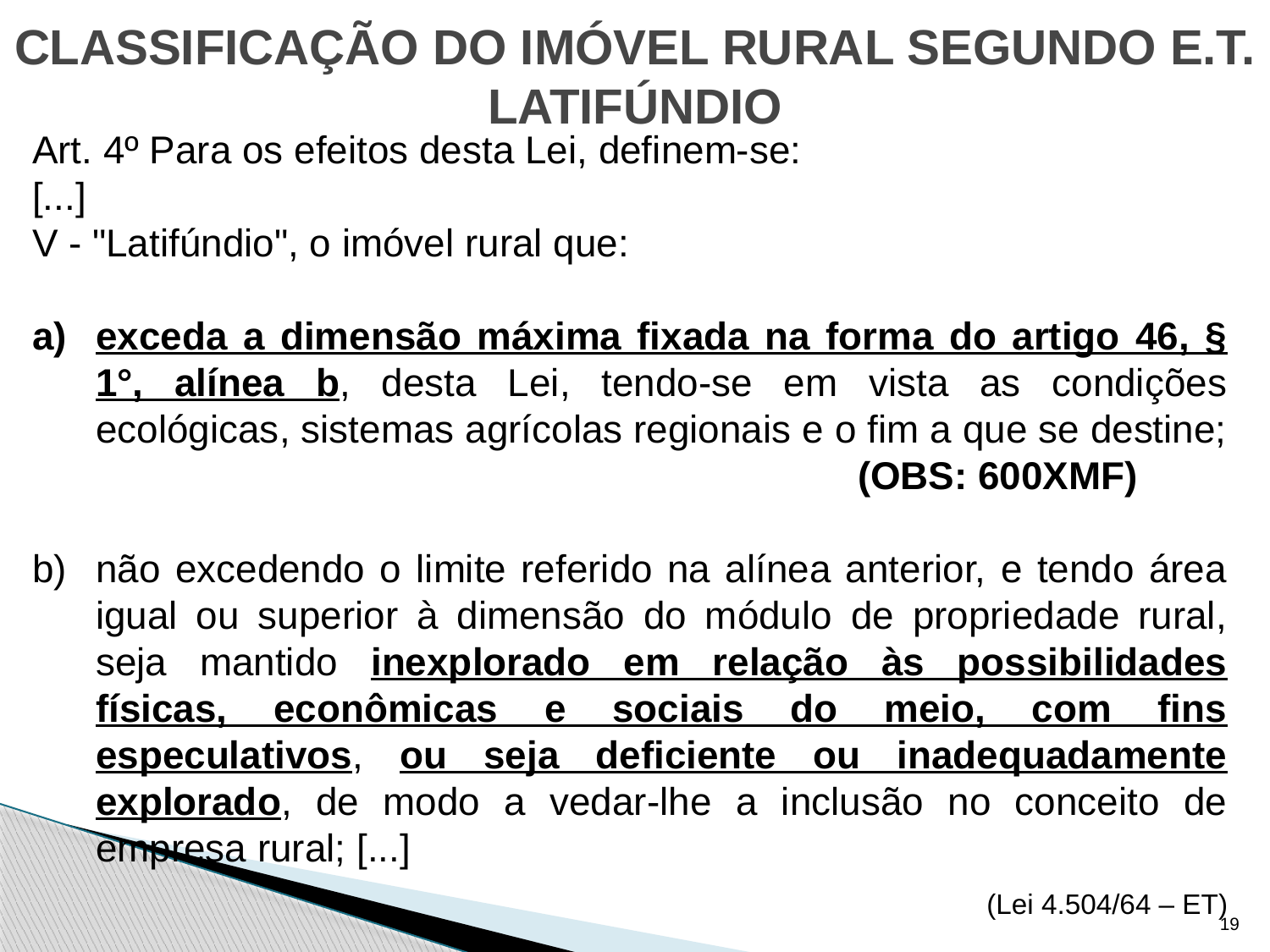

CLASSIFICAÇÃO DO IMÓVEL RURAL SEGUNDO E.T.
LATIFÚNDIO
Art. 4º Para os efeitos desta Lei, definem-se:
[...]
V - "Latifúndio", o imóvel rural que:

exceda a dimensão máxima fixada na forma do artigo 46, § 1°, alínea b, desta Lei, tendo-se em vista as condições ecológicas, sistemas agrícolas regionais e o fim a que se destine; 						(OBS: 600XMF)

não excedendo o limite referido na alínea anterior, e tendo área igual ou superior à dimensão do módulo de propriedade rural, seja mantido inexplorado em relação às possibilidades físicas, econômicas e sociais do meio, com fins especulativos, ou seja deficiente ou inadequadamente explorado, de modo a vedar-lhe a inclusão no conceito de empresa rural; [...]
(Lei 4.504/64 – ET)
19